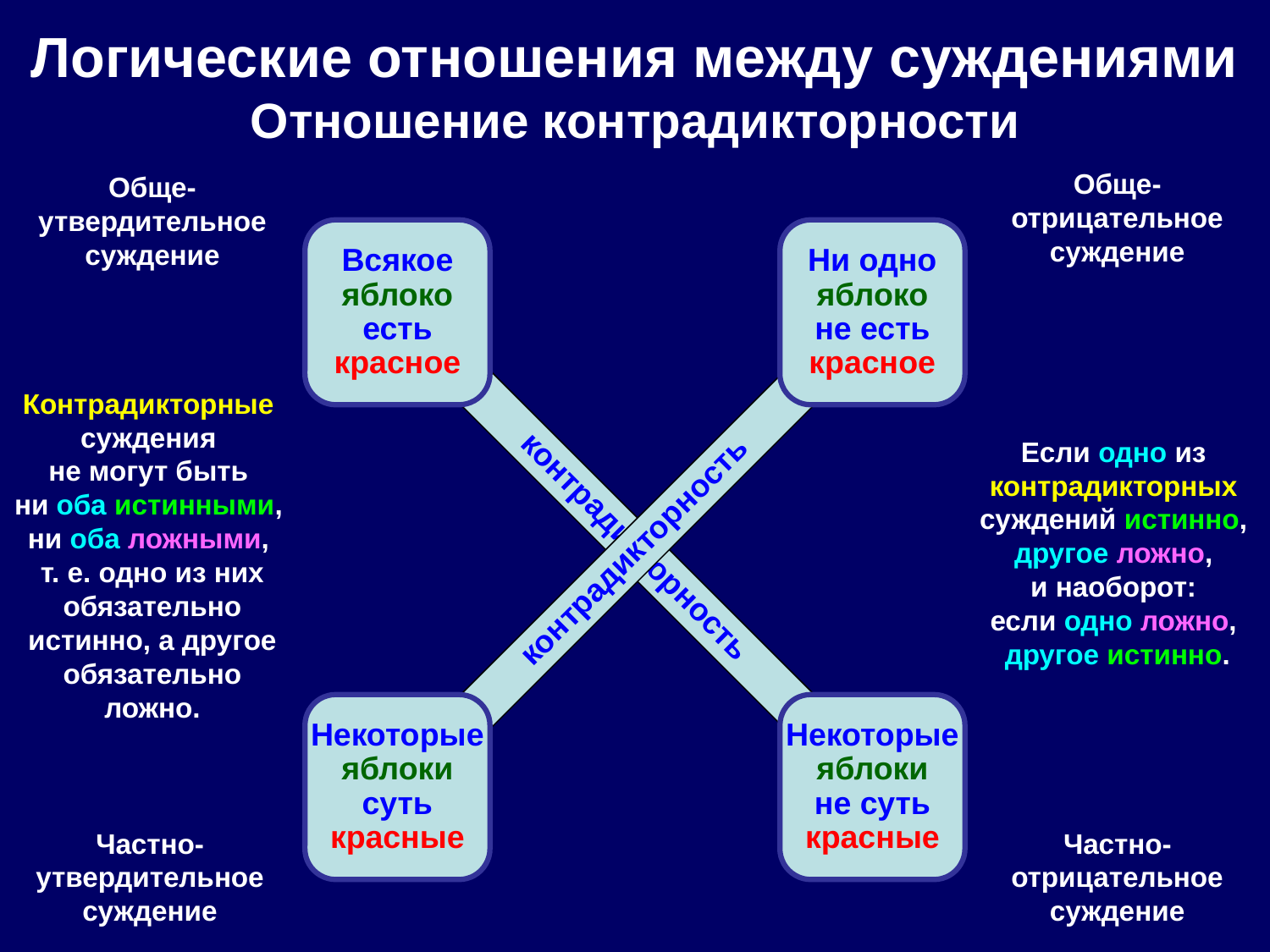

# Логические отношения между суждениями Отношение контрадикторности
Обще-
отрицательное
суждение
Обще-
утвердительное
суждение
Всякое
яблоко
есть
красное
Ни одно
яблоко
не есть
красное
Контрадикторные
суждения
не могут быть
ни оба истинными,
ни оба ложными,
т. е. одно из них обязательно истинно, а другое обязательно ложно.
Если одно из
контрадикторных
суждений истинно,
другое ложно,
и наоборот:
если одно ложно,
другое истинно.
контрадикторность
контрадикторность
Некоторые
яблоки
суть
красные
Некоторые
яблоки
не суть
красные
Частно-
утвердительное
суждение
Частно-
отрицательное
суждение